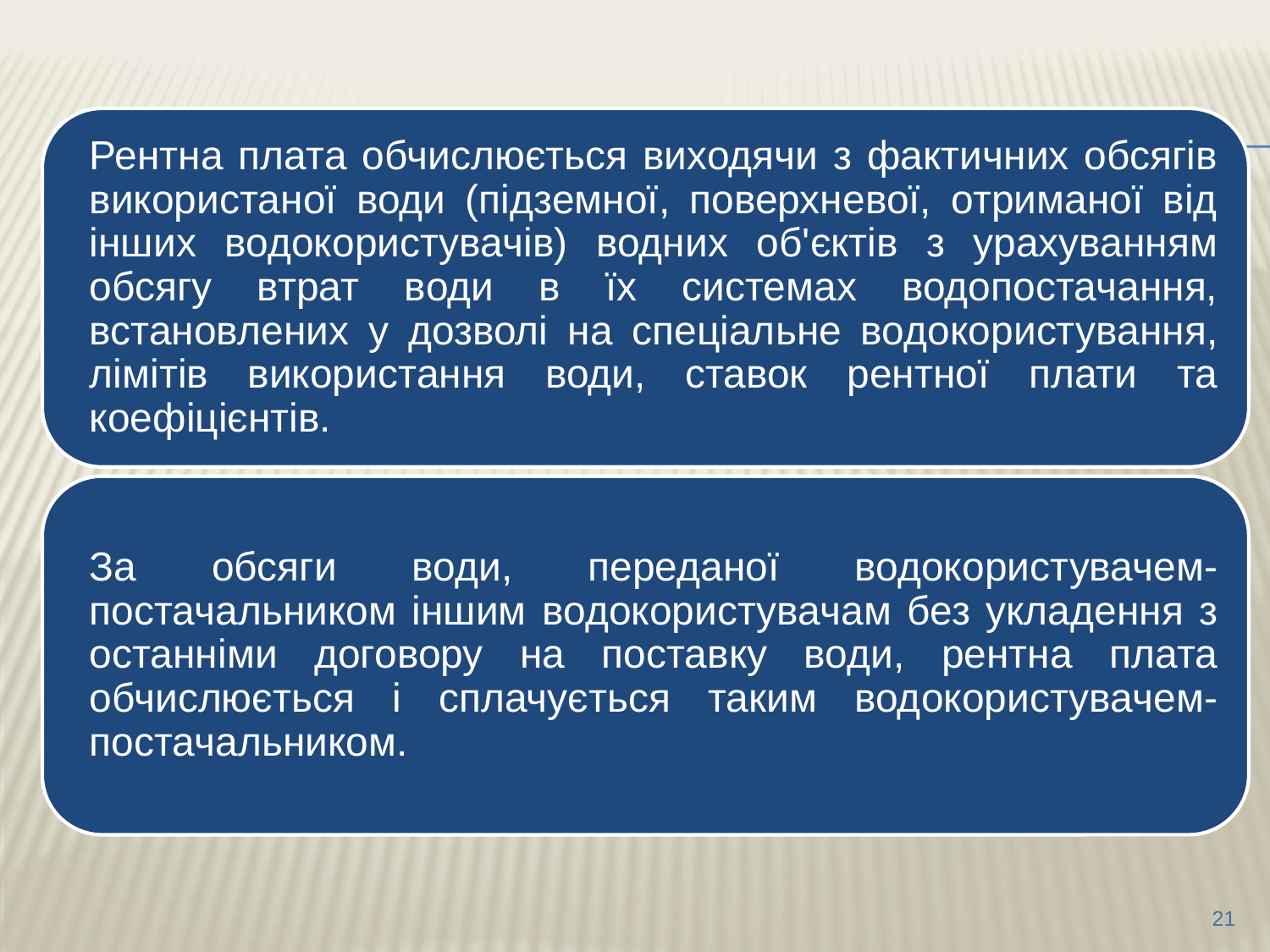

Рентна плата обчислюється виходячи з фактичних обсягів використаної води (підземної, поверхневої, отриманої від інших водокористувачів) водних об'єктів з урахуванням обсягу втрат води в їх системах водопостачання, встановлених у дозволі на спеціальне водокористування, лімітів використання води, ставок рентної плати та коефіцієнтів.
За обсяги води, переданої водокористувачем-постачальником іншим водокористувачам без укладення з останніми договору на поставку води, рентна плата обчислюється і сплачується таким водокористувачем-постачальником.
21